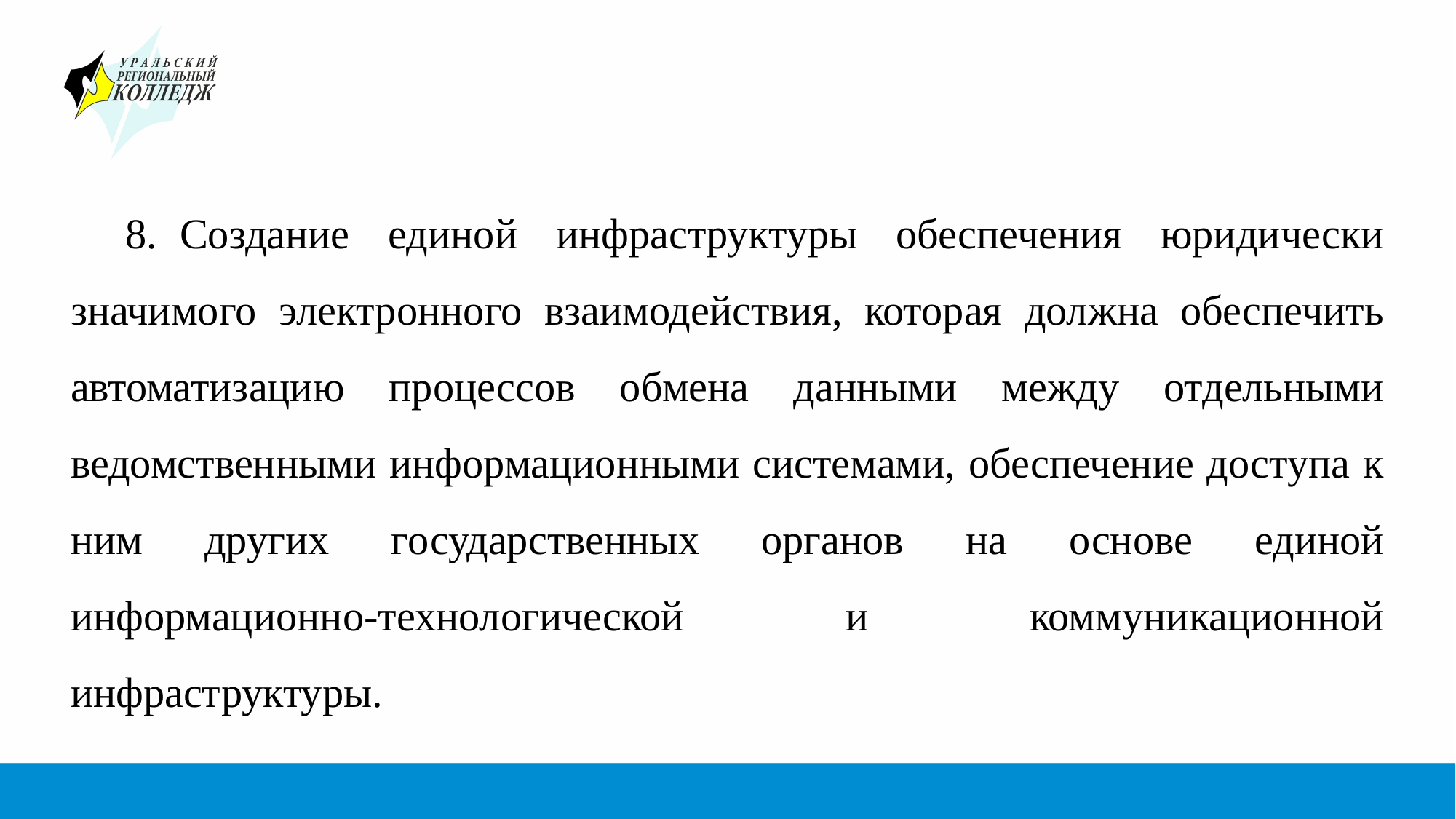

#
8.	Создание единой инфраструктуры обеспечения юридически значимого электронного взаимодействия, которая должна обеспечить автоматизацию процессов обмена данными между отдельными ведомственными информационными системами, обеспечение доступа к ним других государственных органов на основе единой информационно-технологической и коммуникационной инфраструктуры.